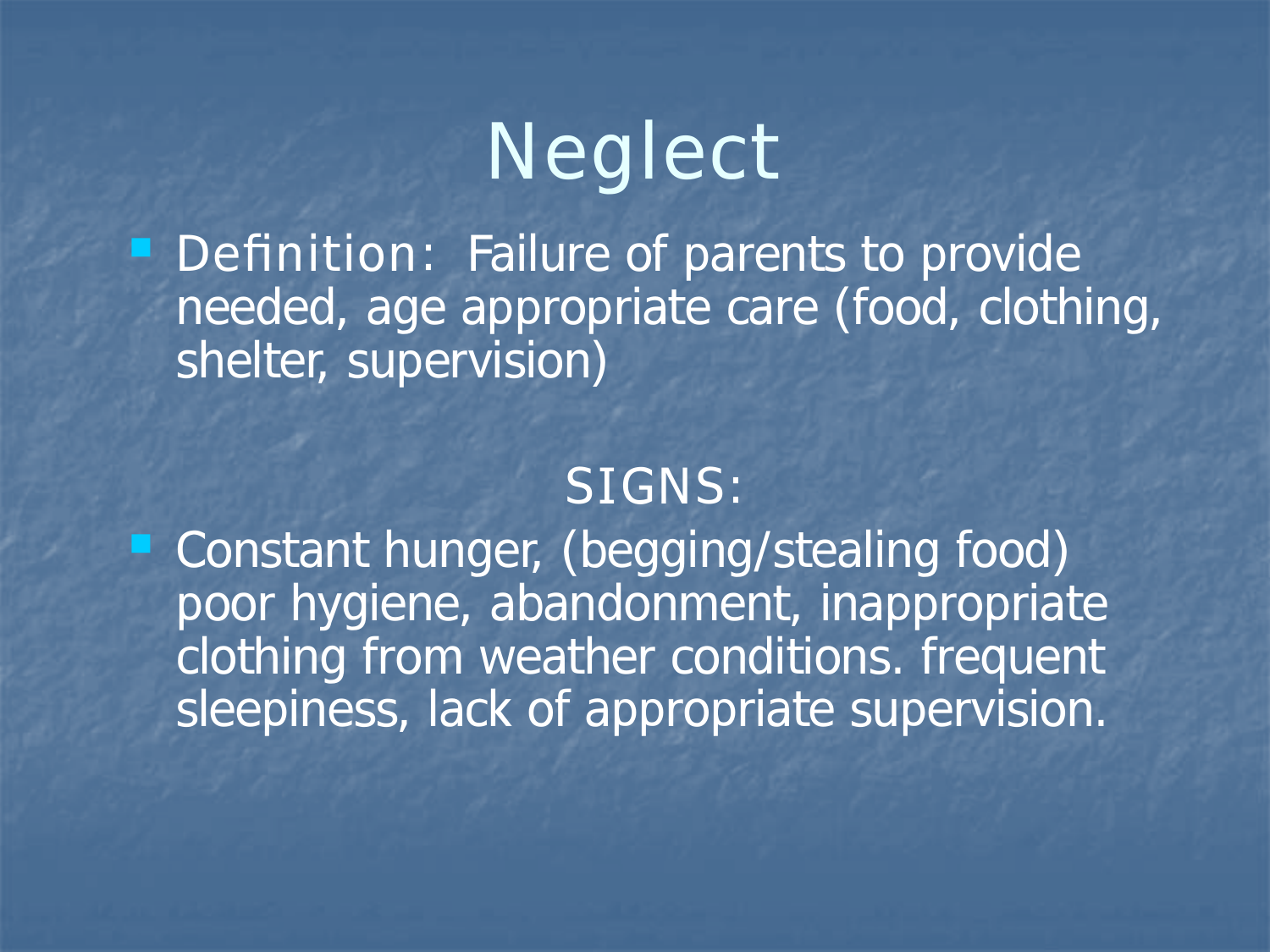

# Neglect
Definition:  Failure of parents to provide needed, age appropriate care (food, clothing, shelter, supervision)

SIGNS:
Constant hunger, (begging/stealing food) poor hygiene, abandonment, inappropriate clothing from weather conditions. frequent sleepiness, lack of appropriate supervision.